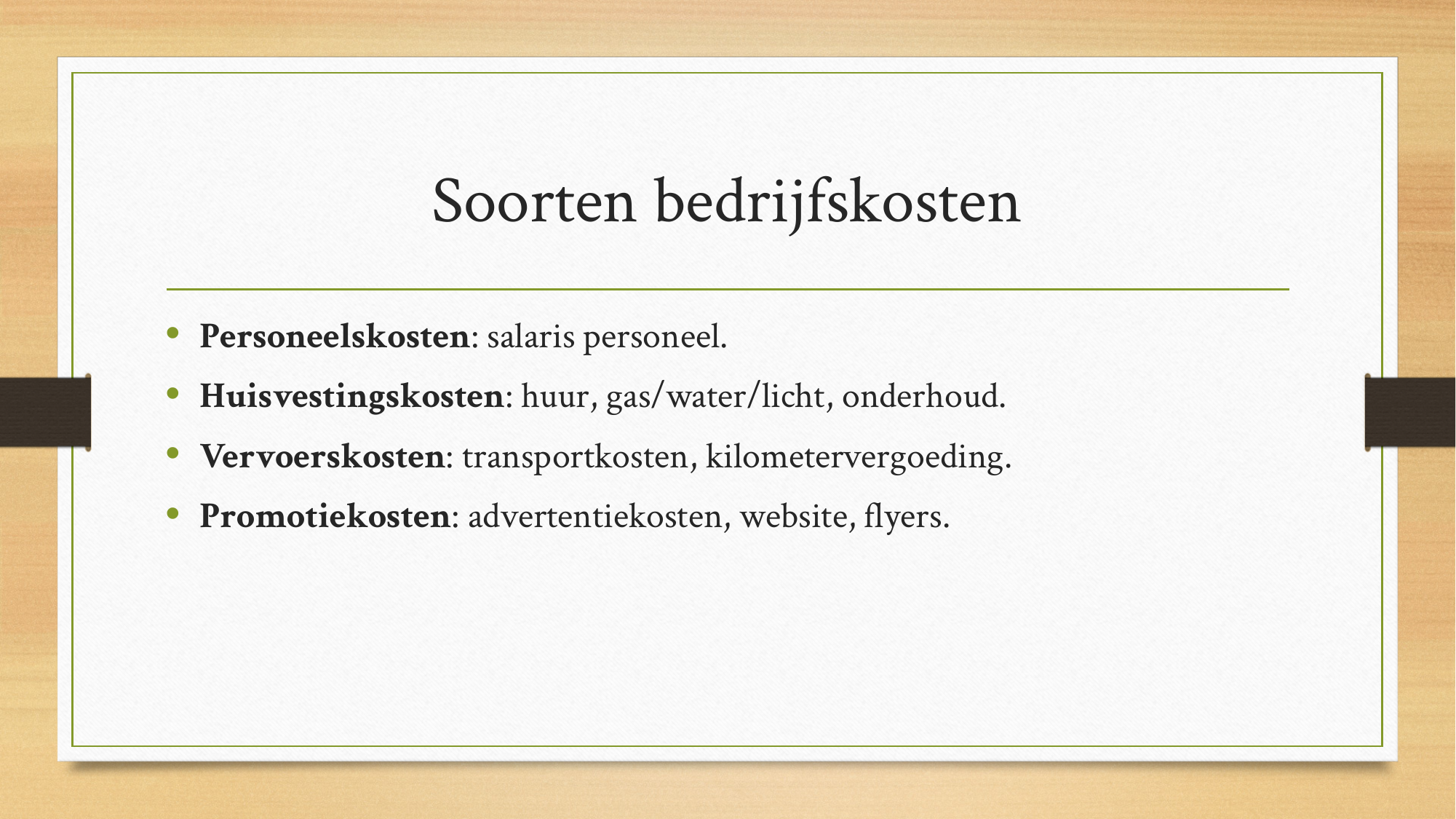

# Soorten bedrijfskosten
Personeelskosten: salaris personeel.
Huisvestingskosten: huur, gas/water/licht, onderhoud.
Vervoerskosten: transportkosten, kilometervergoeding.
Promotiekosten: advertentiekosten, website, flyers.